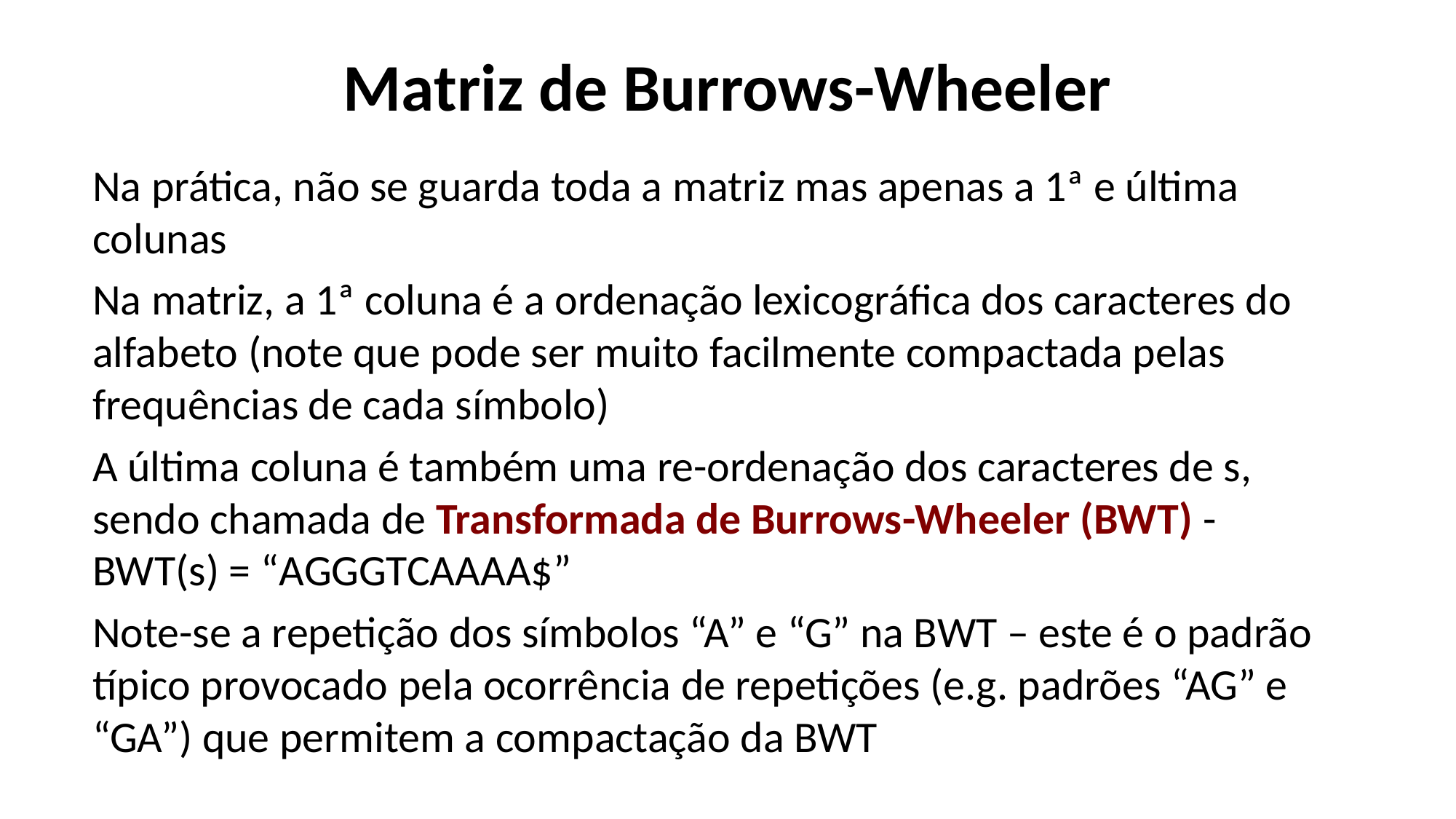

# Matriz de Burrows-Wheeler
Na prática, não se guarda toda a matriz mas apenas a 1ª e última colunas
Na matriz, a 1ª coluna é a ordenação lexicográfica dos caracteres do alfabeto (note que pode ser muito facilmente compactada pelas frequências de cada símbolo)
A última coluna é também uma re-ordenação dos caracteres de s, sendo chamada de Transformada de Burrows-Wheeler (BWT) - BWT(s) = “AGGGTCAAAA$”
Note-se a repetição dos símbolos “A” e “G” na BWT – este é o padrão típico provocado pela ocorrência de repetições (e.g. padrões “AG” e “GA”) que permitem a compactação da BWT